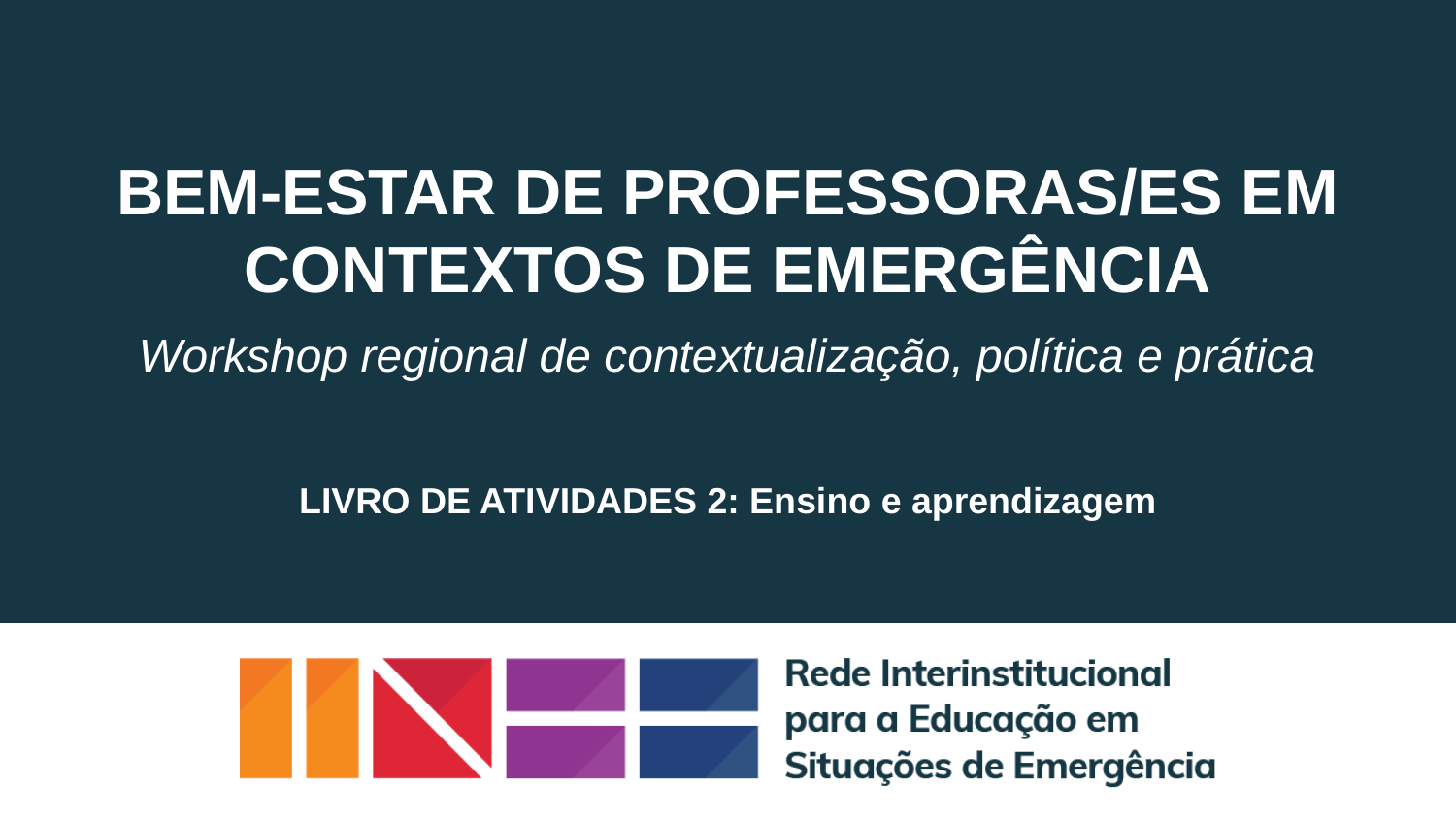

# BEM-ESTAR DE PROFESSORAS/ES EM CONTEXTOS DE EMERGÊNCIA
Workshop regional de contextualização, política e prática

LIVRO DE ATIVIDADES 2: Ensino e aprendizagem